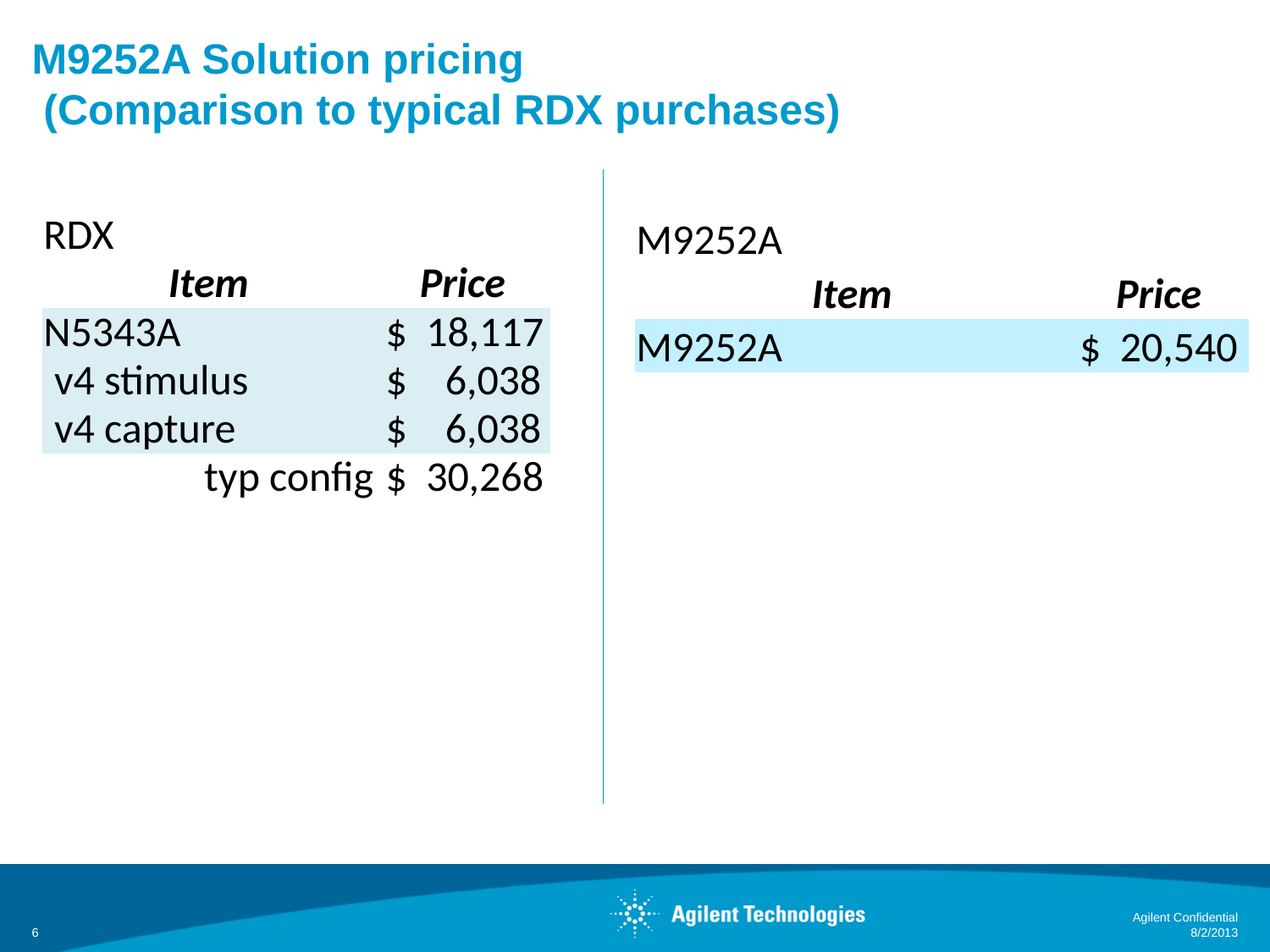

# M9252A Solution pricing (Comparison to typical RDX purchases)
| M9252A |  |
| --- | --- |
| Item | Price |
| M9252A | $ 20,540 |
| RDX |  |
| --- | --- |
| Item | Price |
| N5343A | $ 18,117 |
| v4 stimulus | $ 6,038 |
| v4 capture | $ 6,038 |
| typ config | $ 30,268 |
Agilent Confidential
8/2/2013
6